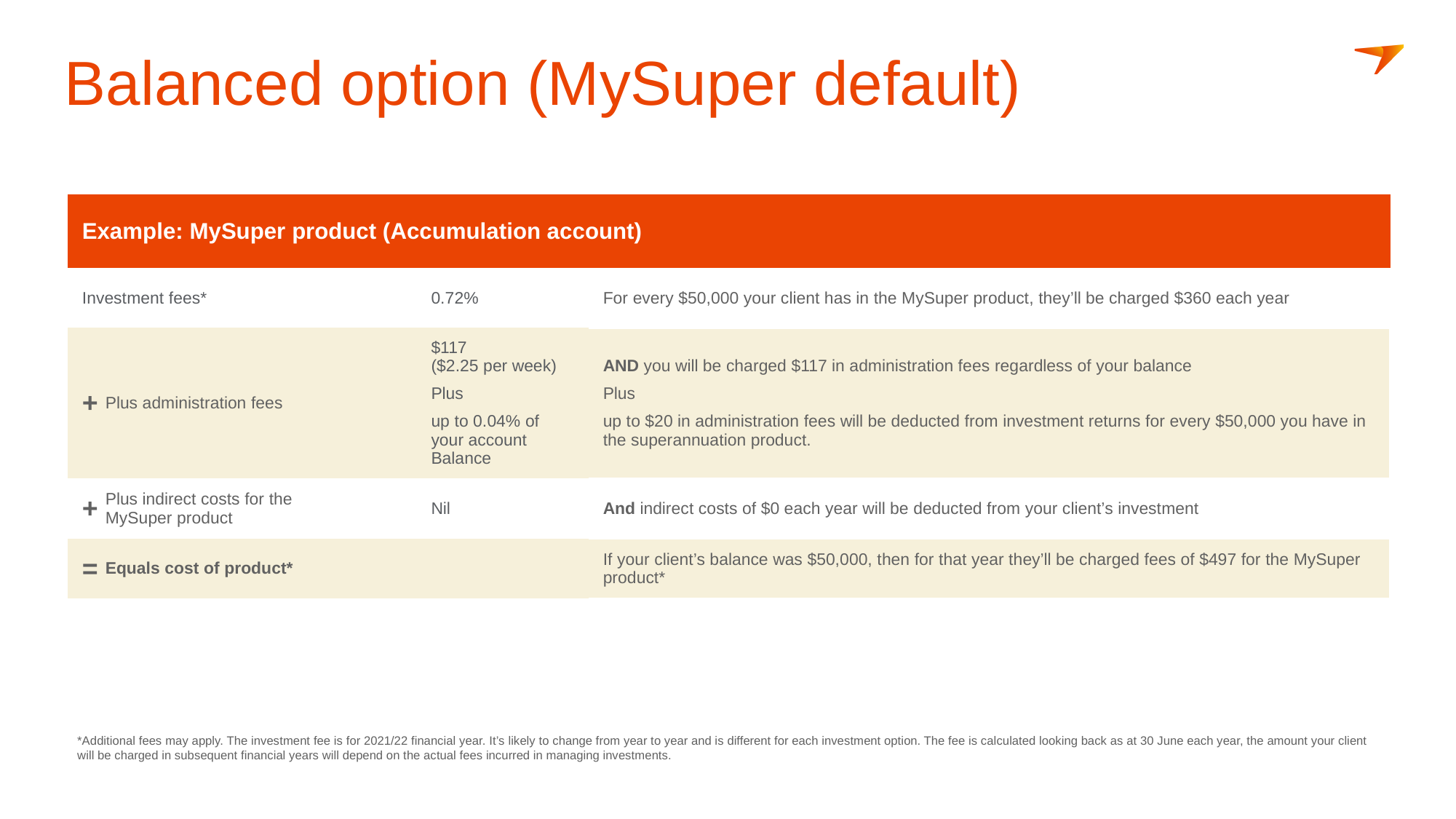

# Balanced option (MySuper default)
| Example: MySuper product (Accumulation account) |  | Amount |  |
| --- | --- | --- | --- |
| Investment fees\* |  | 0.72% | For every $50,000 your client has in the MySuper product, they’ll be charged $360 each year |
| + | Plus administration fees | $117 ($2.25 per week)  Plus up to 0.04% of your account Balance | AND you will be charged $117 in administration fees regardless of your balance Plus up to $20 in administration fees will be deducted from investment returns for every $50,000 you have in the superannuation product. |
| + | Plus indirect costs for the MySuper product | Nil | And indirect costs of $0 each year will be deducted from your client’s investment |
| = | Equals cost of product\* |  | If your client’s balance was $50,000, then for that year they’ll be charged fees of $497 for the MySuper product\* |
*Additional fees may apply. The investment fee is for 2021/22 financial year. It’s likely to change from year to year and is different for each investment option. The fee is calculated looking back as at 30 June each year, the amount your client will be charged in subsequent financial years will depend on the actual fees incurred in managing investments.